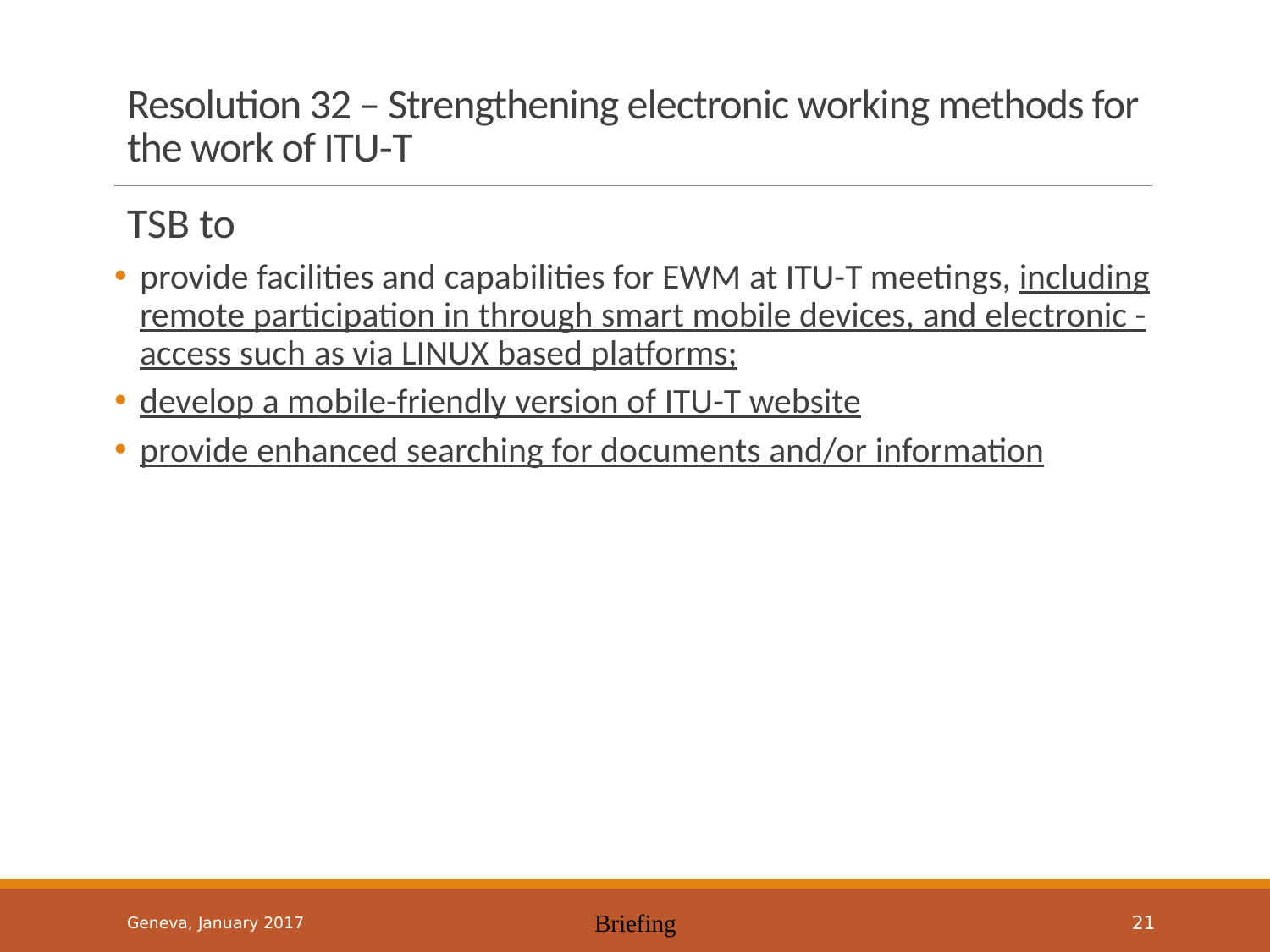

# Resolution 32 – Strengthening electronic working methods for the work of ITU‑T
TSB to
provide facilities and capabilities for EWM at ITU-T meetings, including remote participation in through smart mobile devices, and electronic -access such as via LINUX based platforms;
develop a mobile-friendly version of ITU-T website
provide enhanced searching for documents and/or information
Geneva, January 2017
Briefing
21